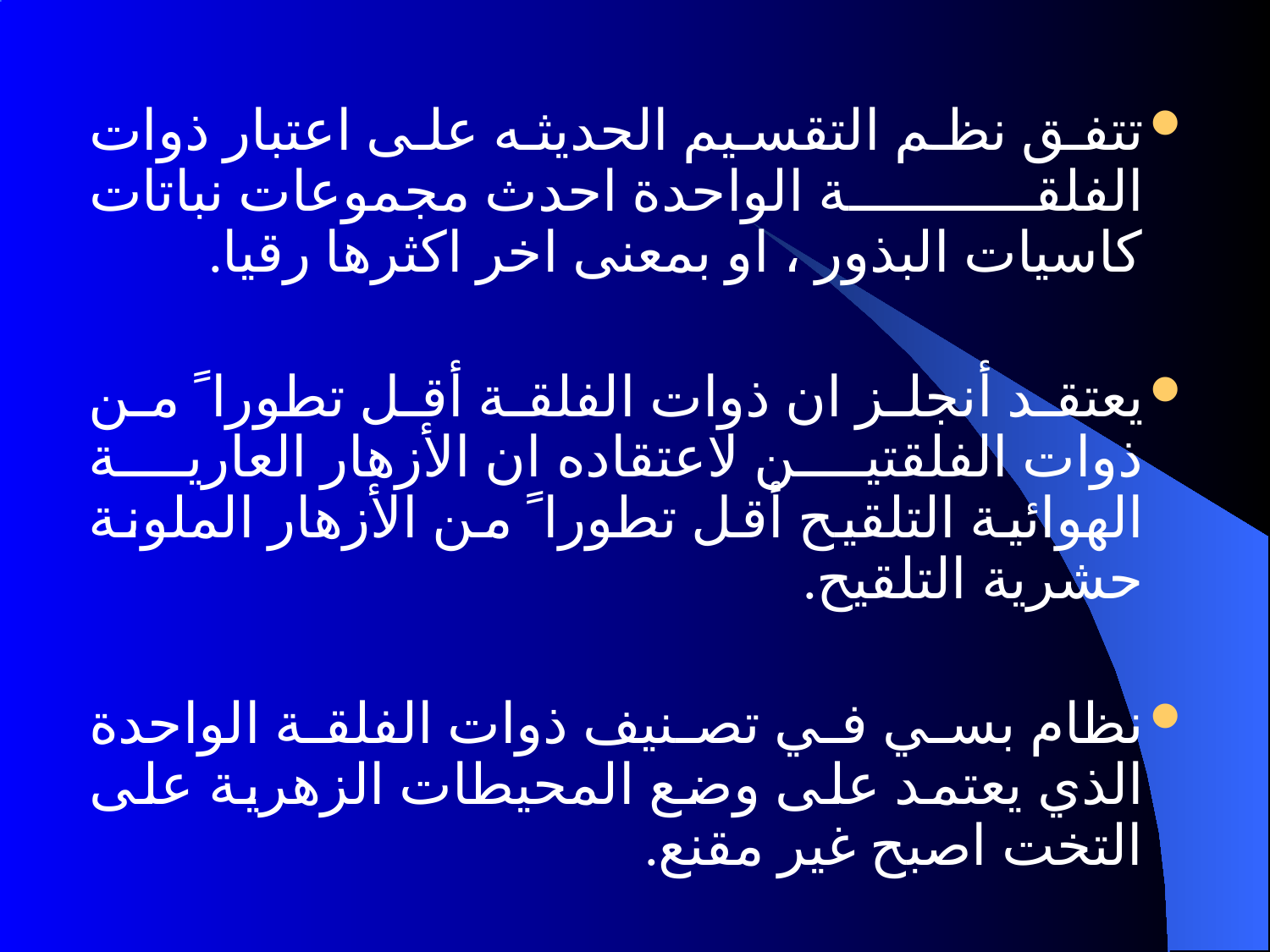

تتفق نظم التقسيم الحديثه على اعتبار ذوات الفلقة الواحدة احدث مجموعات نباتات كاسيات البذور ، او بمعنى اخر اكثرها رقيا.

يعتقد أنجلز ان ذوات الفلقة أقل تطورا ً من ذوات الفلقتين لاعتقاده ان الأزهار العارية الهوائية التلقيح أقل تطورا ً من الأزهار الملونة حشرية التلقيح.

نظام بسي في تصنيف ذوات الفلقة الواحدة الذي يعتمد على وضع المحيطات الزهرية على التخت اصبح غير مقنع.